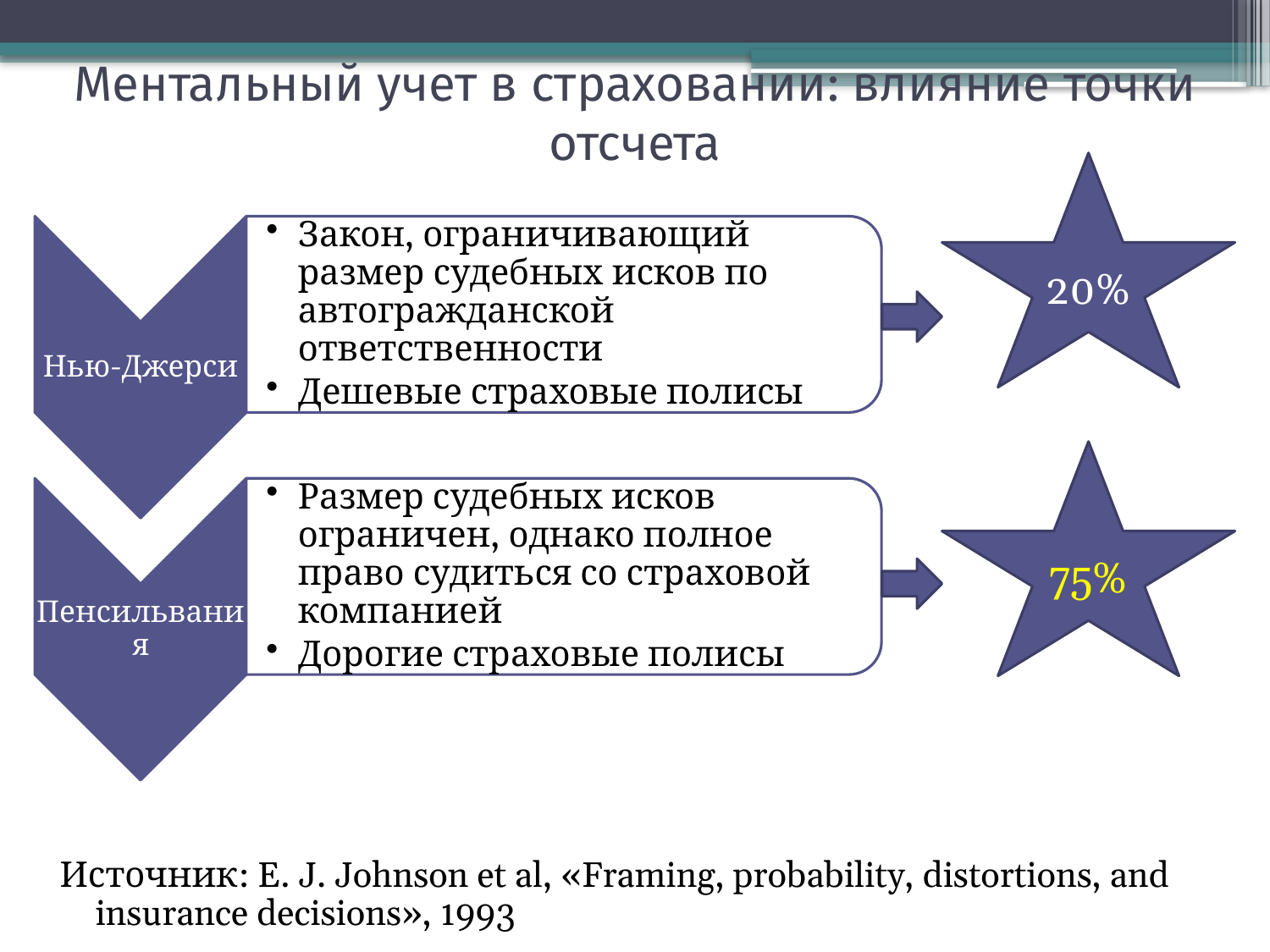

# Ментальный учет в страховании: влияние точки отсчета
20%
Нью-Джерси
Закон, ограничивающий размер судебных исков по автогражданской ответственности
Дешевые страховые полисы
Пенсильвания
Размер судебных исков ограничен, однако полное право судиться со страховой компанией
Дорогие страховые полисы

75%

Источник: E. J. Johnson et al, «Framing, probability, distortions, and insurance decisions», 1993